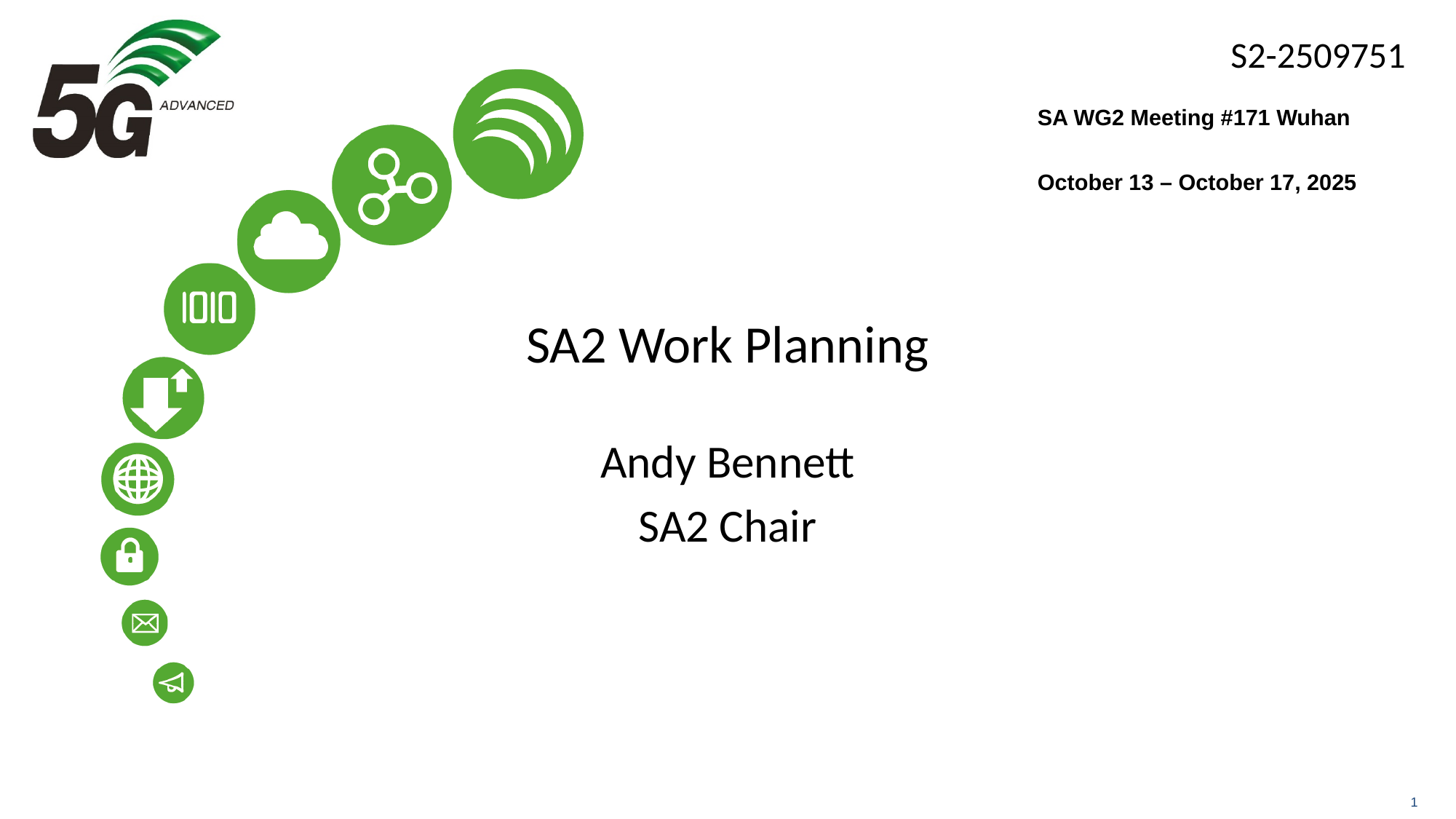

SA WG2 Meeting #171 Wuhan
October 13 – October 17, 2025
# SA2 Work Planning
Andy Bennett
SA2 Chair